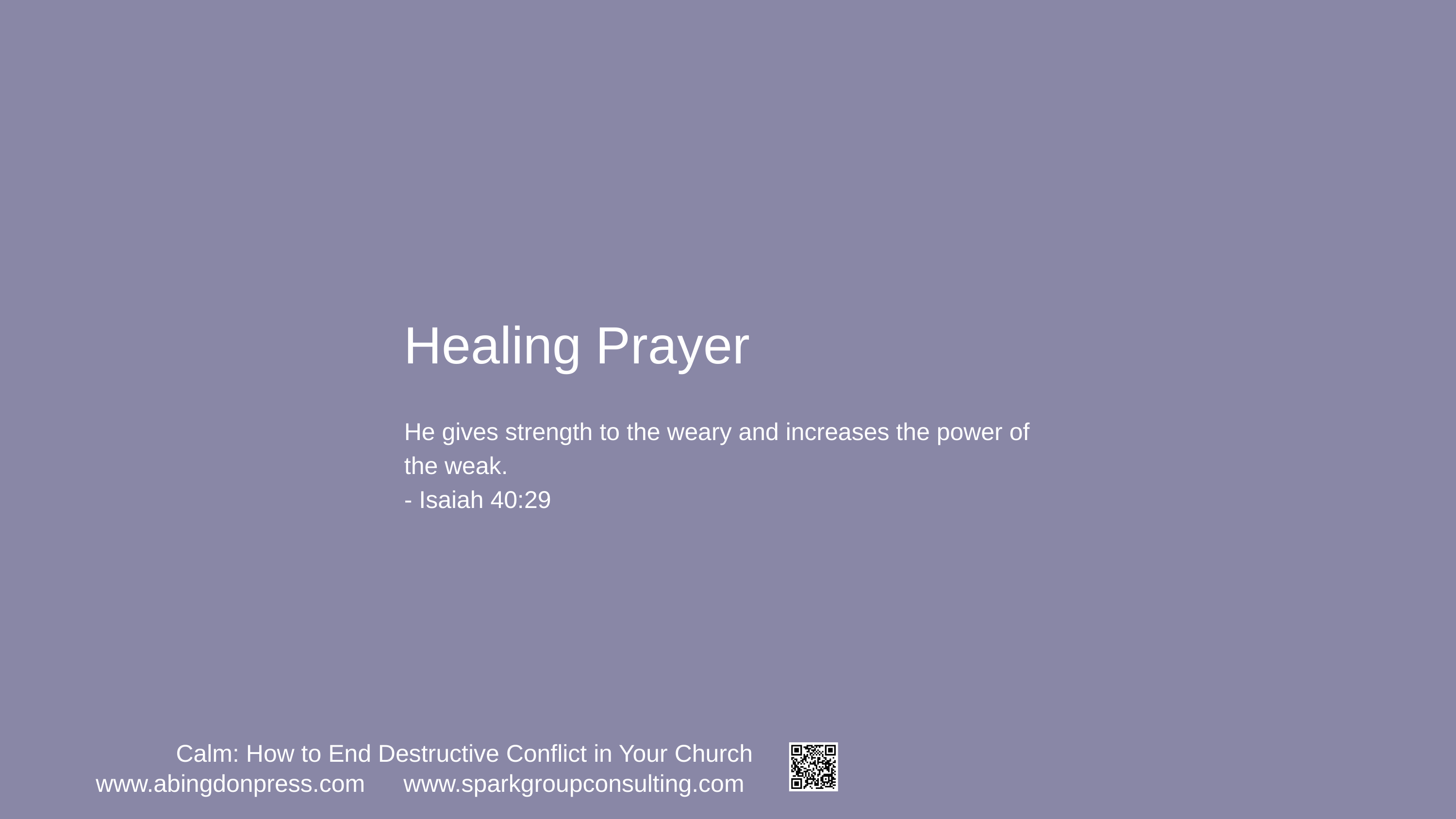

Healing Prayer
He gives strength to the weary and increases the power of
the weak.
- Isaiah 40:29
Calm: How to End Destructive Conflict in Your Church

www.abingdonpress.com
www.sparkgroupconsulting.com